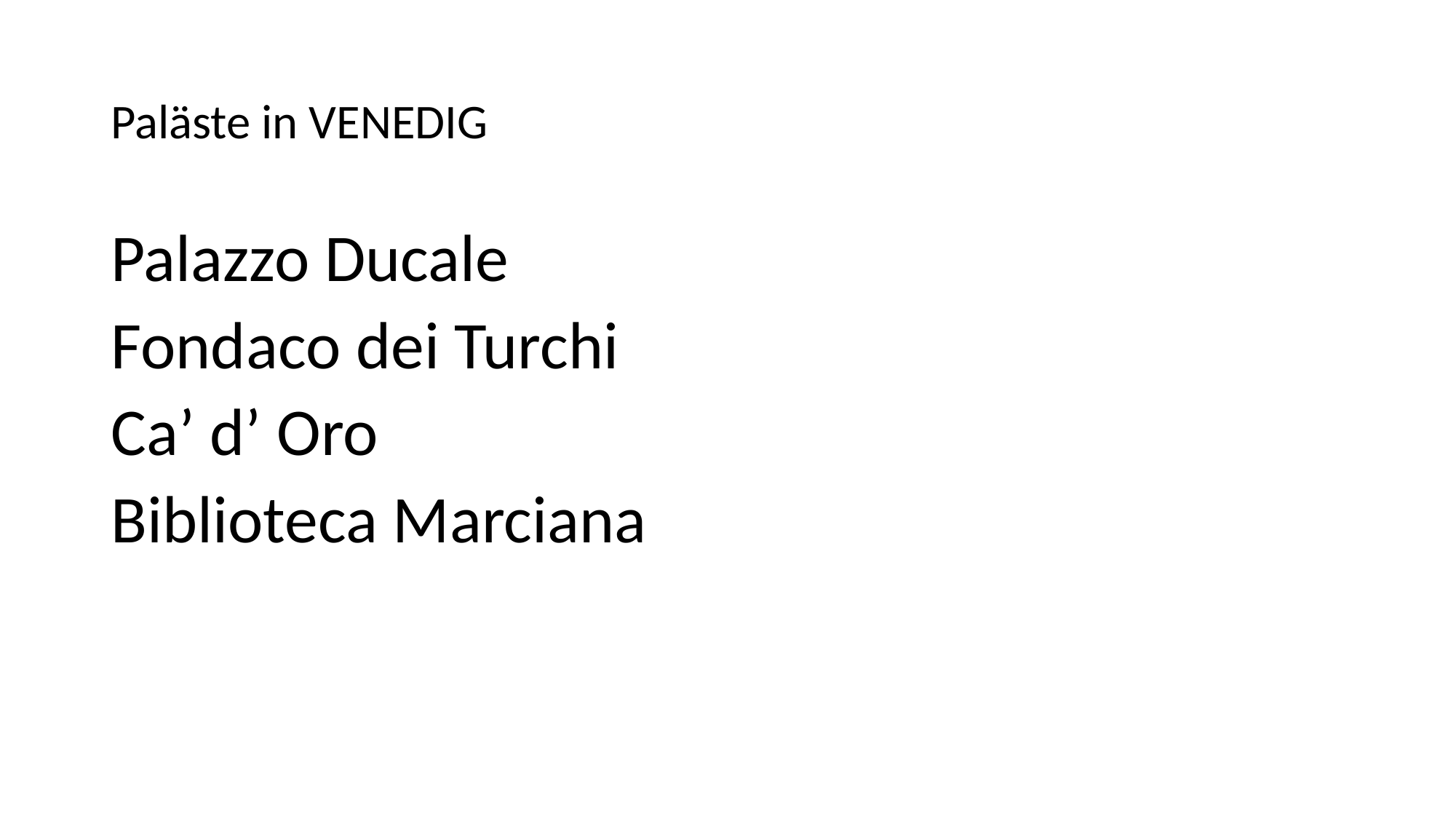

# Paläste in VENEDIG
Palazzo Ducale
Fondaco dei Turchi
Ca’ d’ Oro
Biblioteca Marciana